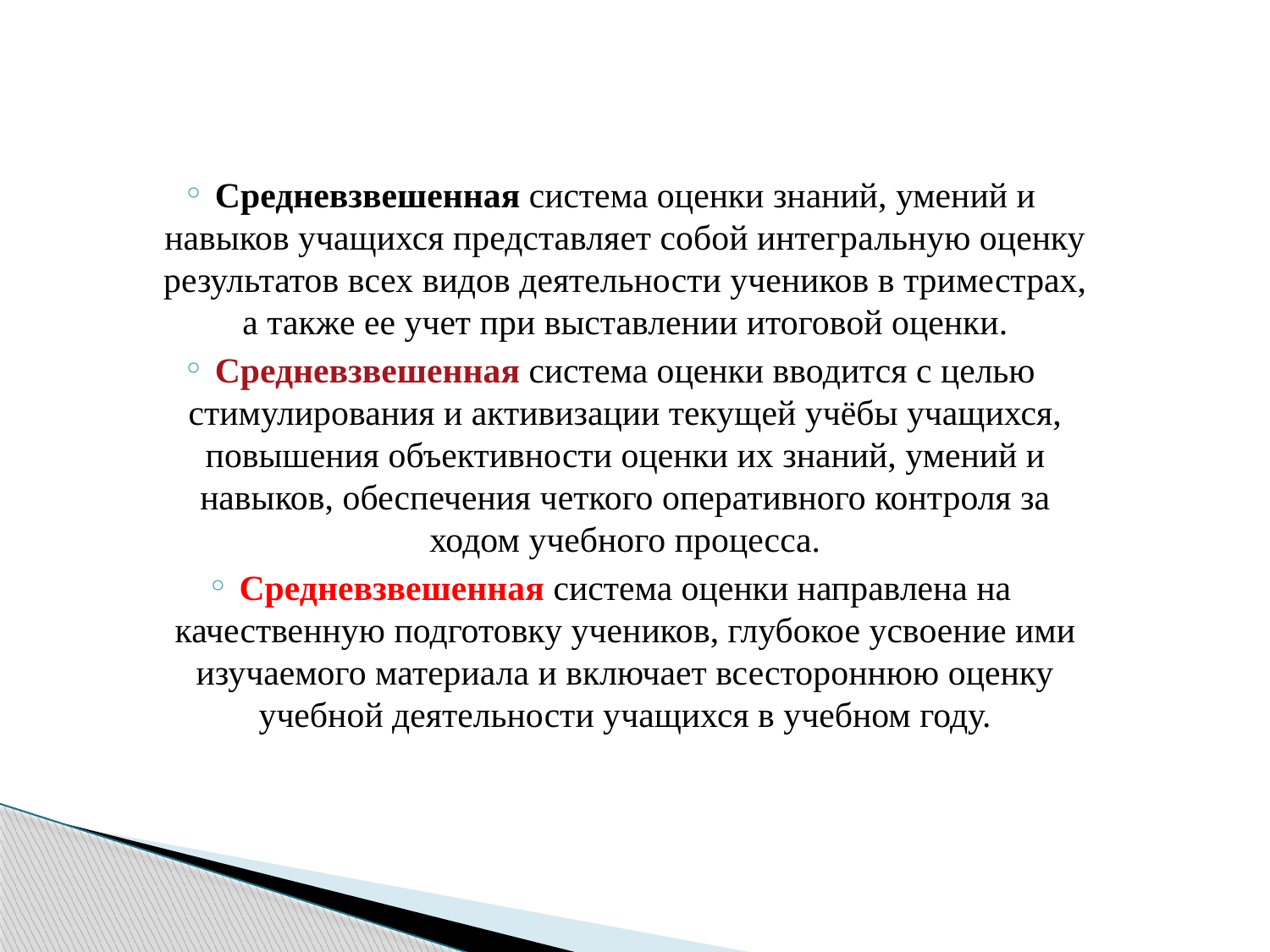

Средневзвешенная система оценки знаний, умений и навыков учащихся представляет собой интегральную оценку результатов всех видов деятельности учеников в триместрах, а также ее учет при выставлении итоговой оценки.
Средневзвешенная система оценки вводится с целью стимулирования и активизации текущей учёбы учащихся, повышения объективности оценки их знаний, умений и навыков, обеспечения четкого оперативного контроля за ходом учебного процесса.
Средневзвешенная система оценки направлена на качественную подготовку учеников, глубокое усвоение ими изучаемого материала и включает всестороннюю оценку учебной деятельности учащихся в учебном году.